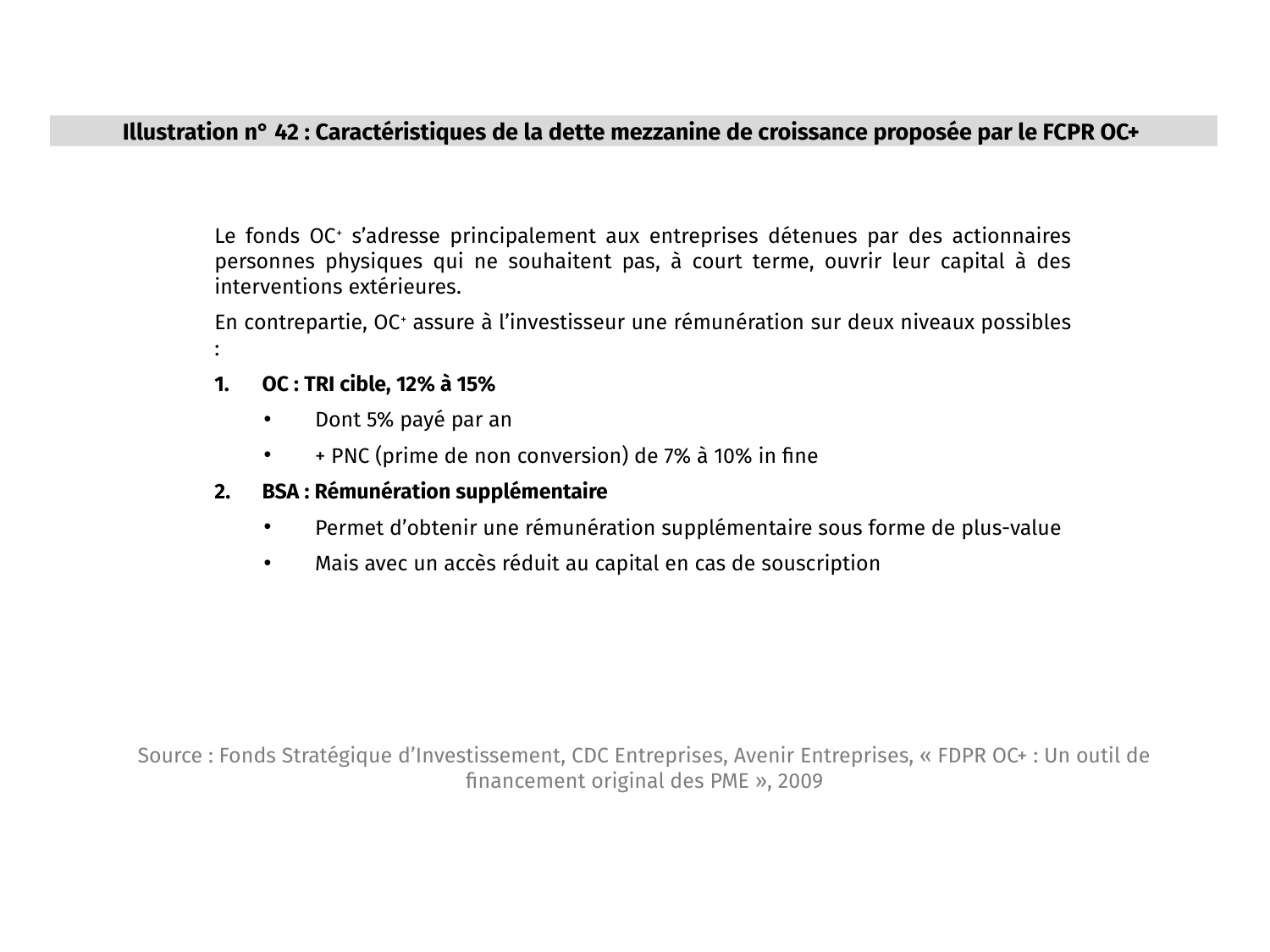

Illustration n° 42 : Caractéristiques de la dette mezzanine de croissance proposée par le FCPR OC+

Le fonds OC+ s’adresse principalement aux entreprises détenues par des actionnaires personnes physiques qui ne souhaitent pas, à court terme, ouvrir leur capital à des interventions extérieures.
En contrepartie, OC+ assure à l’investisseur une rémunération sur deux niveaux possibles :
OC : TRI cible, 12% à 15%
Dont 5% payé par an
+ PNC (prime de non conversion) de 7% à 10% in fine
BSA : Rémunération supplémentaire
Permet d’obtenir une rémunération supplémentaire sous forme de plus-value
Mais avec un accès réduit au capital en cas de souscription

Source : Fonds Stratégique d’Investissement, CDC Entreprises, Avenir Entreprises, « FDPR OC+ : Un outil de financement original des PME », 2009